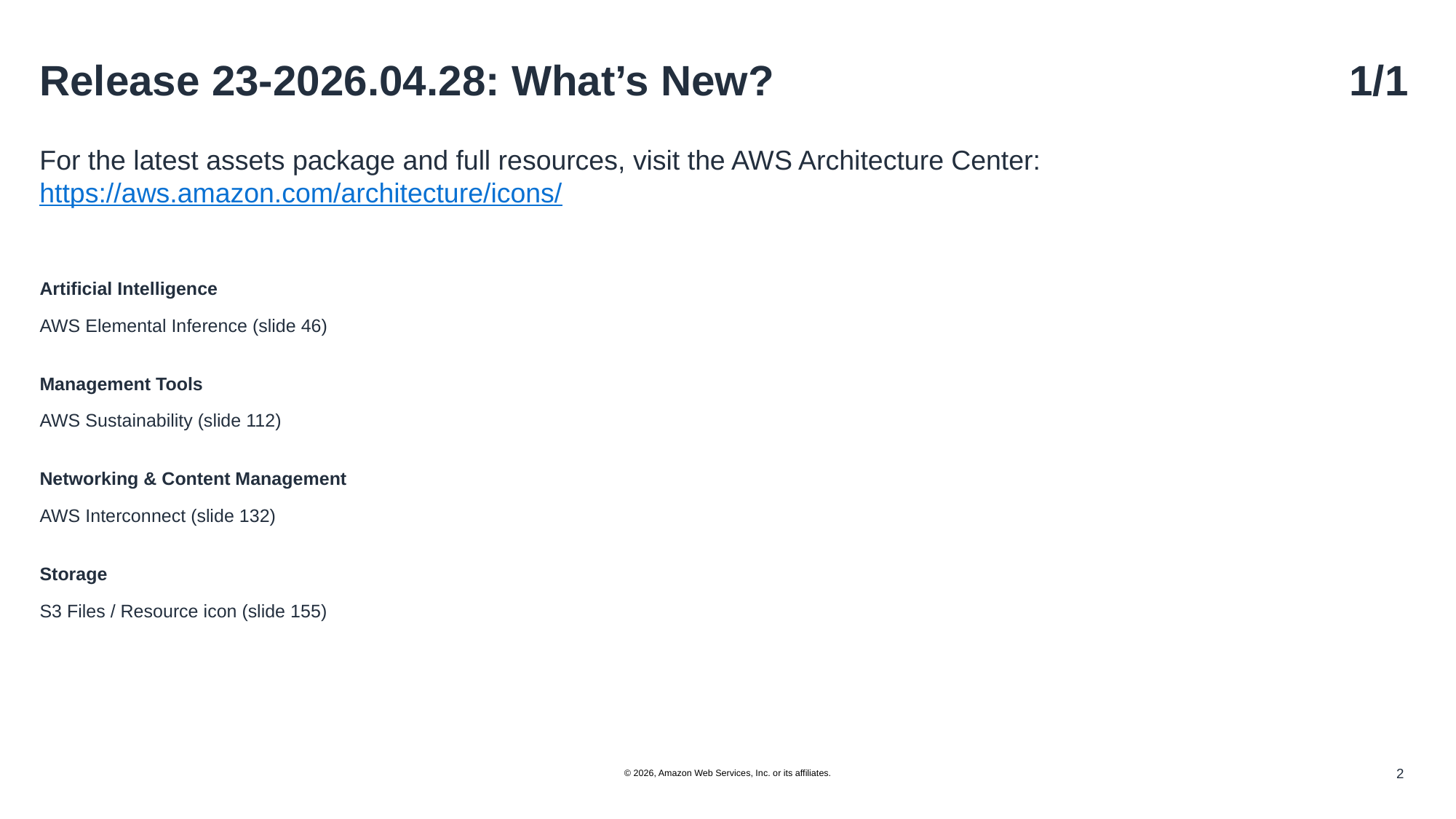

# Release 23-2026.04.28: What’s New?	1/1
For the latest assets package and full resources, visit the AWS Architecture Center: https://aws.amazon.com/architecture/icons/
Artificial Intelligence
AWS Elemental Inference (slide 46)
Management Tools
AWS Sustainability (slide 112)
Networking & Content Management
AWS Interconnect (slide 132)
Storage
S3 Files / Resource icon (slide 155)

© 2026, Amazon Web Services, Inc. or its affiliates.
2